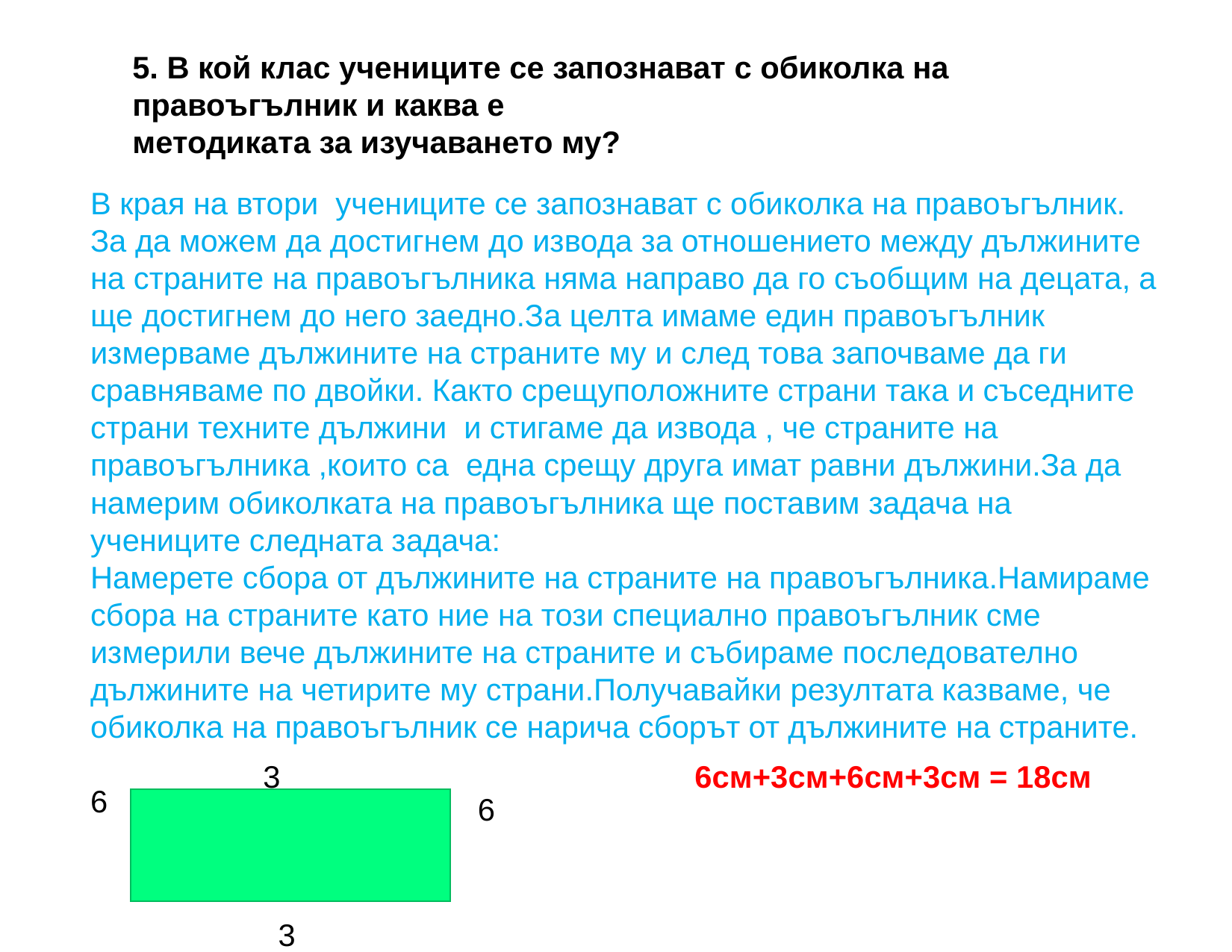

5. В кой клас учениците се запознават с обиколка на правоъгълник и каква е
методиката за изучаването му?

В края на втори  учениците се запознават с обиколка на правоъгълник.
За да можем да достигнем до извода за отношението между дължините на страните на правоъгълника няма направо да го съобщим на децата, а ще достигнем до него заедно.За целта имаме един правоъгълник измерваме дължините на страните му и след това започваме да ги сравняваме по двойки. Както срещуположните страни така и съседните страни техните дължини  и стигаме да извода , че страните на правоъгълника ,които са  една срещу друга имат равни дължини.За да намерим обиколката на правоъгълника ще поставим задача на учениците следната задача:
Намерете сбора от дължините на страните на правоъгълника.Намираме сбора на страните като ние на този специално правоъгълник сме измерили вече дължините на страните и събираме последователно дължините на четирите му страни.Получавайки резултата казваме, че обиколка на правоъгълник се нарича сборът от дължините на страните.
6
3
6см+3см+6см+3см = 18см

6

3